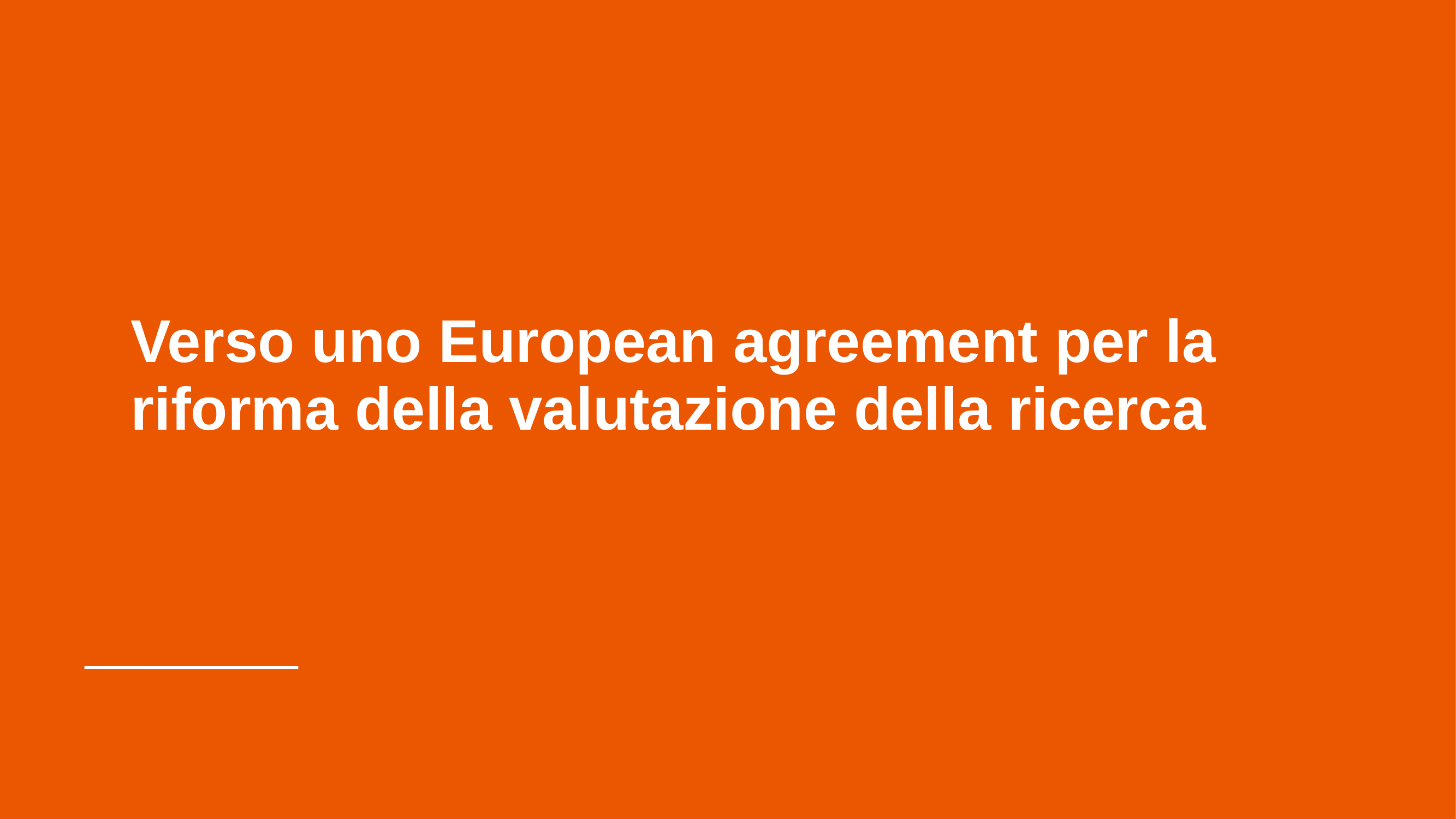

# Verso uno European agreement per la riforma della valutazione della ricerca